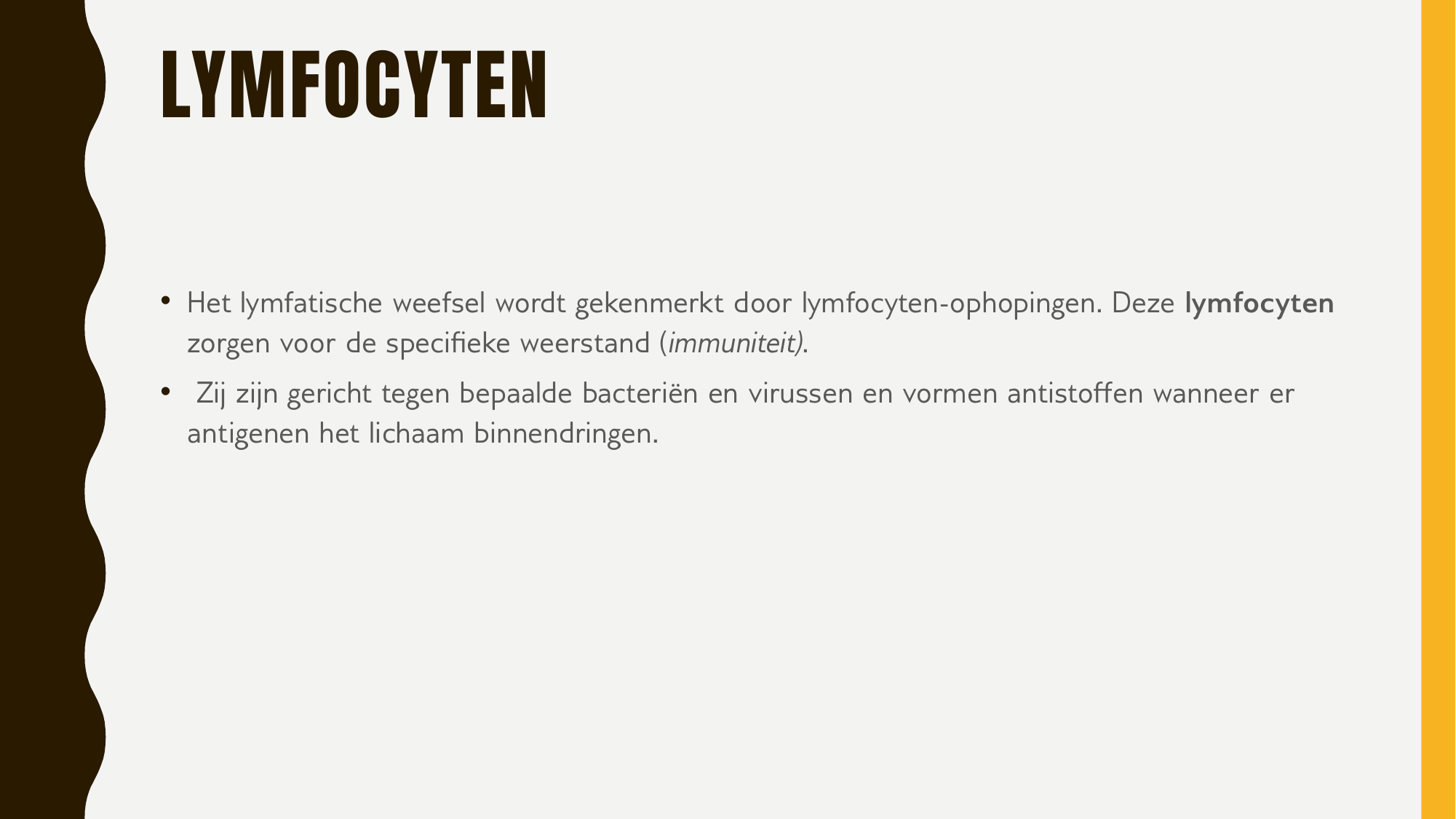

# Lymfocyten
Het lymfatische weefsel wordt gekenmerkt door lymfocyten-ophopingen. Deze lymfocyten zorgen voor de specifieke weerstand (immuniteit).
 Zij zijn gericht tegen bepaalde bacteriën en virussen en vormen antistoffen wanneer er antigenen het lichaam binnendringen.